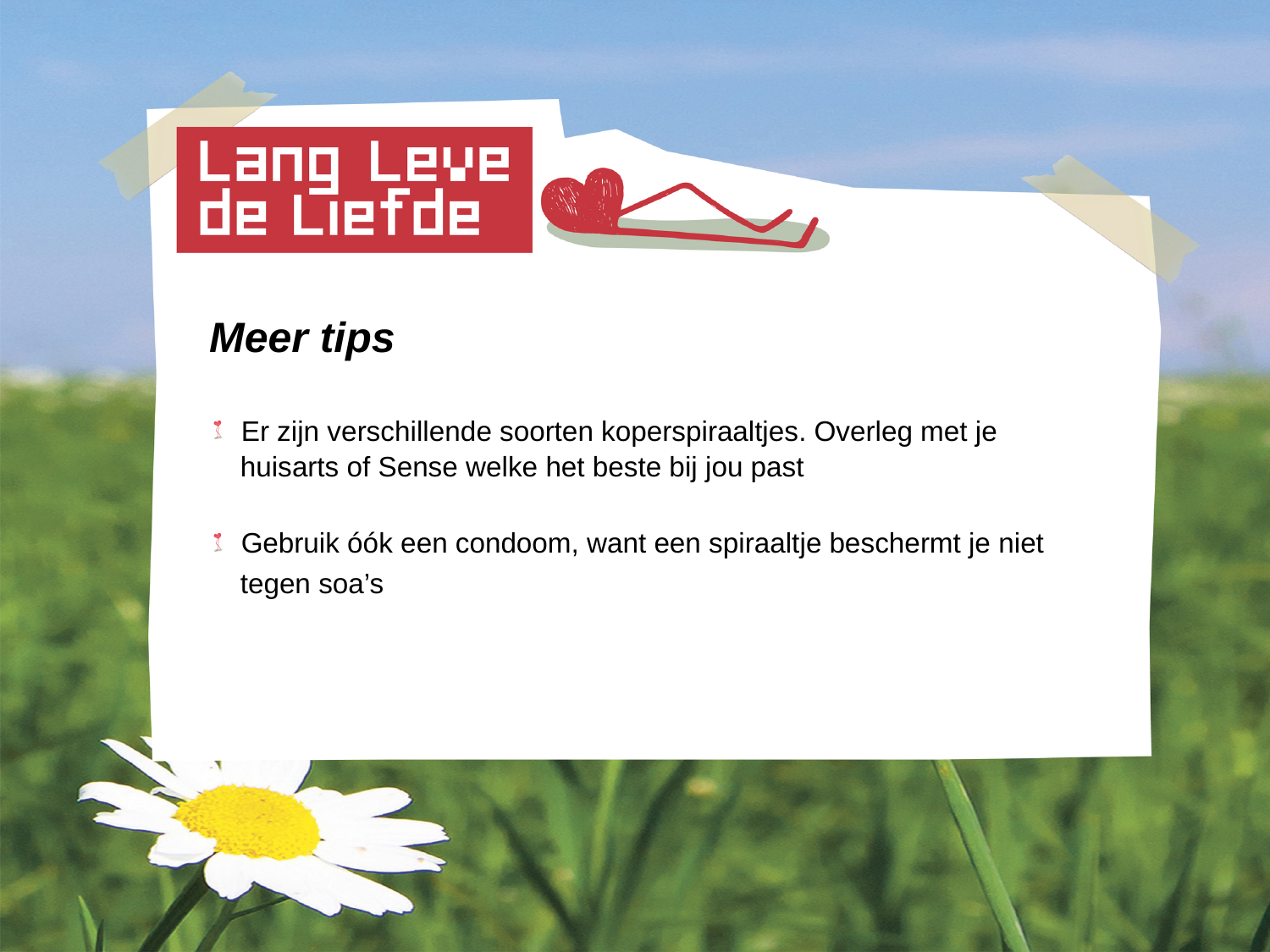

Meer tips

  Er zijn verschillende soorten koperspiraaltjes. Overleg met je
    huisarts of Sense welke het beste bij jou past

  Gebruik óók een condoom, want een spiraaltje beschermt je niet
    tegen soa’s